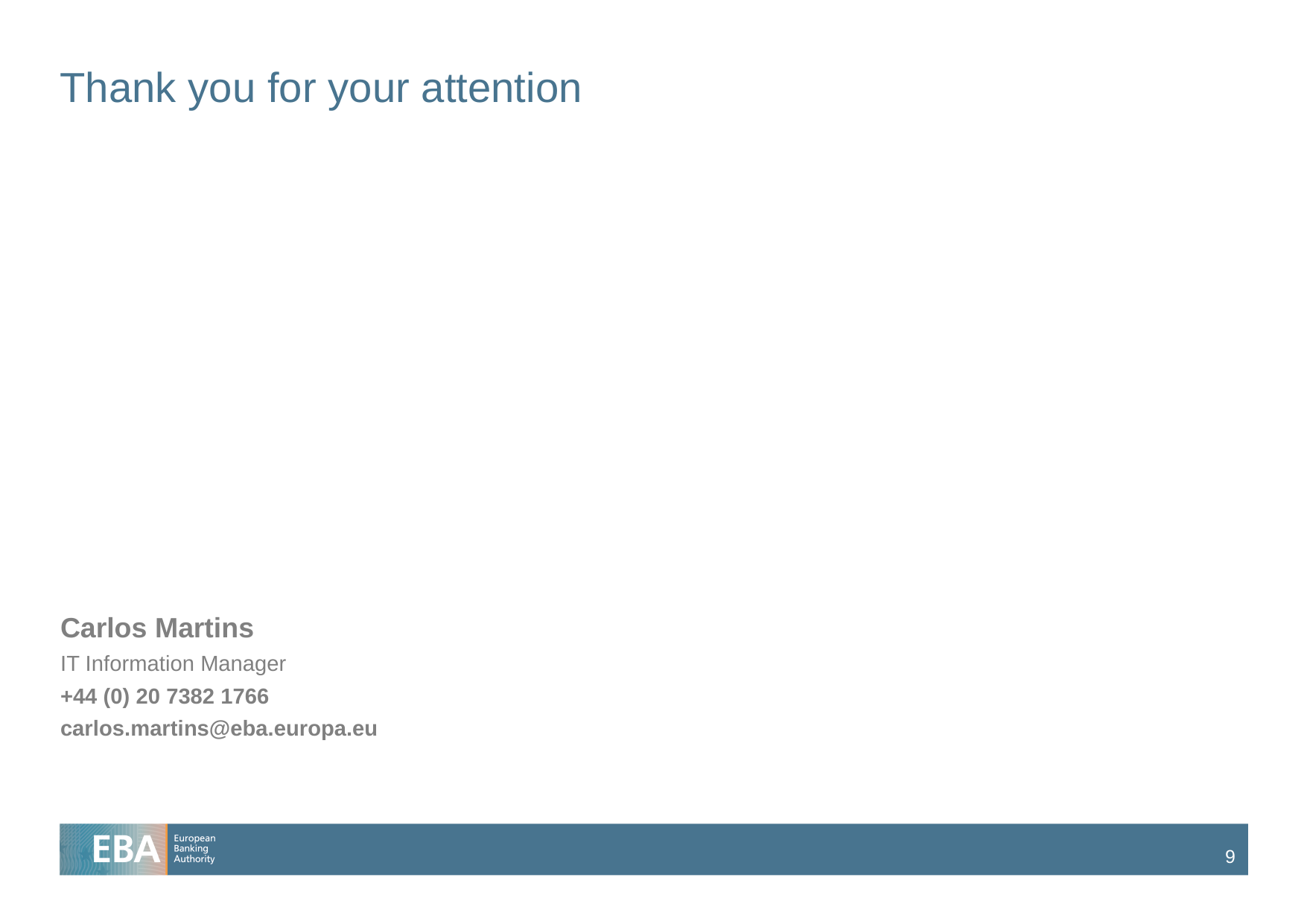

# Thank you for your attention

Carlos Martins
IT Information Manager
+44 (0) 20 7382 1766
carlos.martins@eba.europa.eu